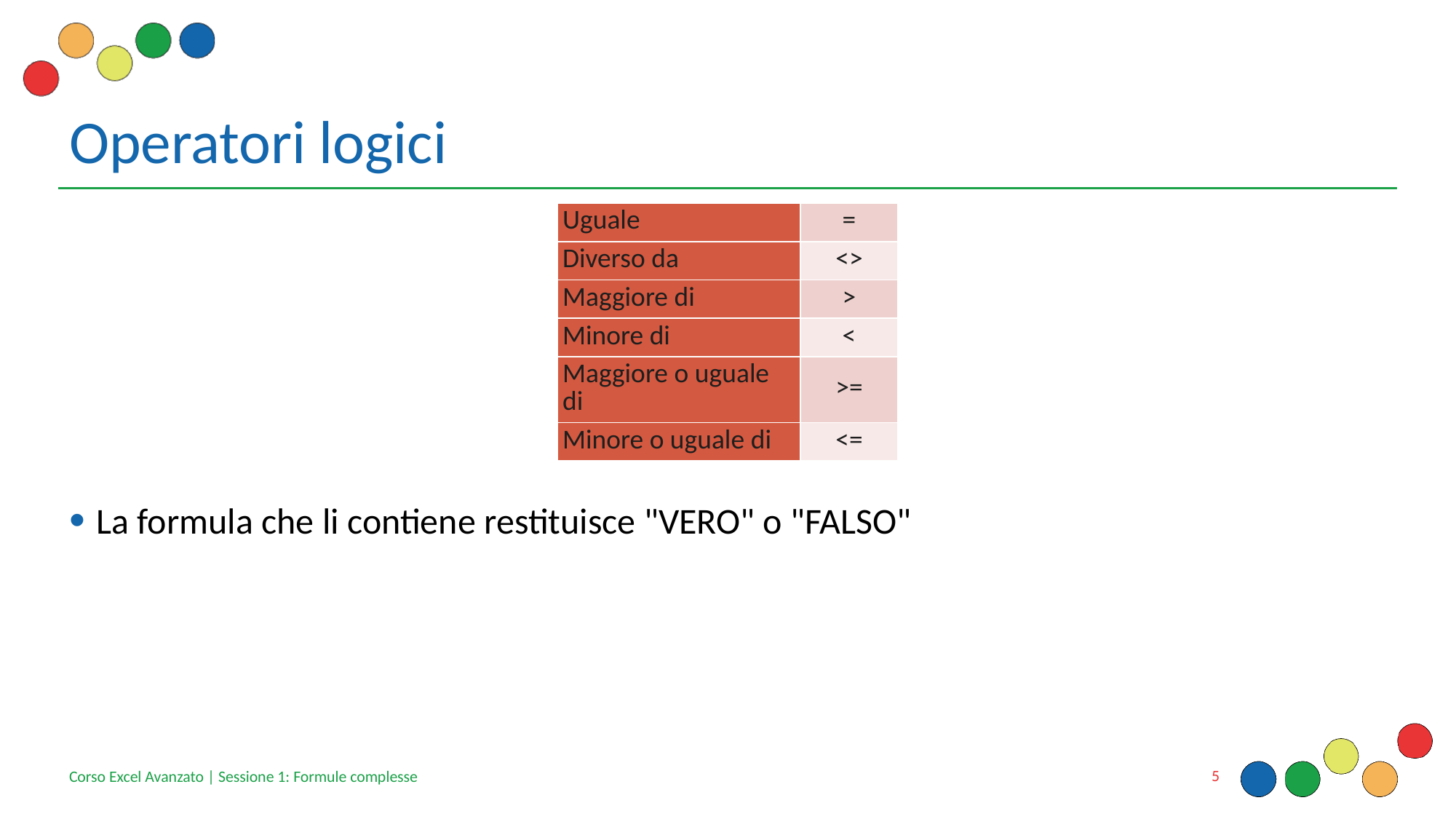

# Operatori logici
| Uguale | = |
| --- | --- |
| Diverso da | <> |
| Maggiore di | > |
| Minore di | < |
| Maggiore o uguale di | >= |
| Minore o uguale di | <= |

La formula che li contiene restituisce "VERO" o "FALSO"
5
Corso Excel Avanzato | Sessione 1: Formule complesse